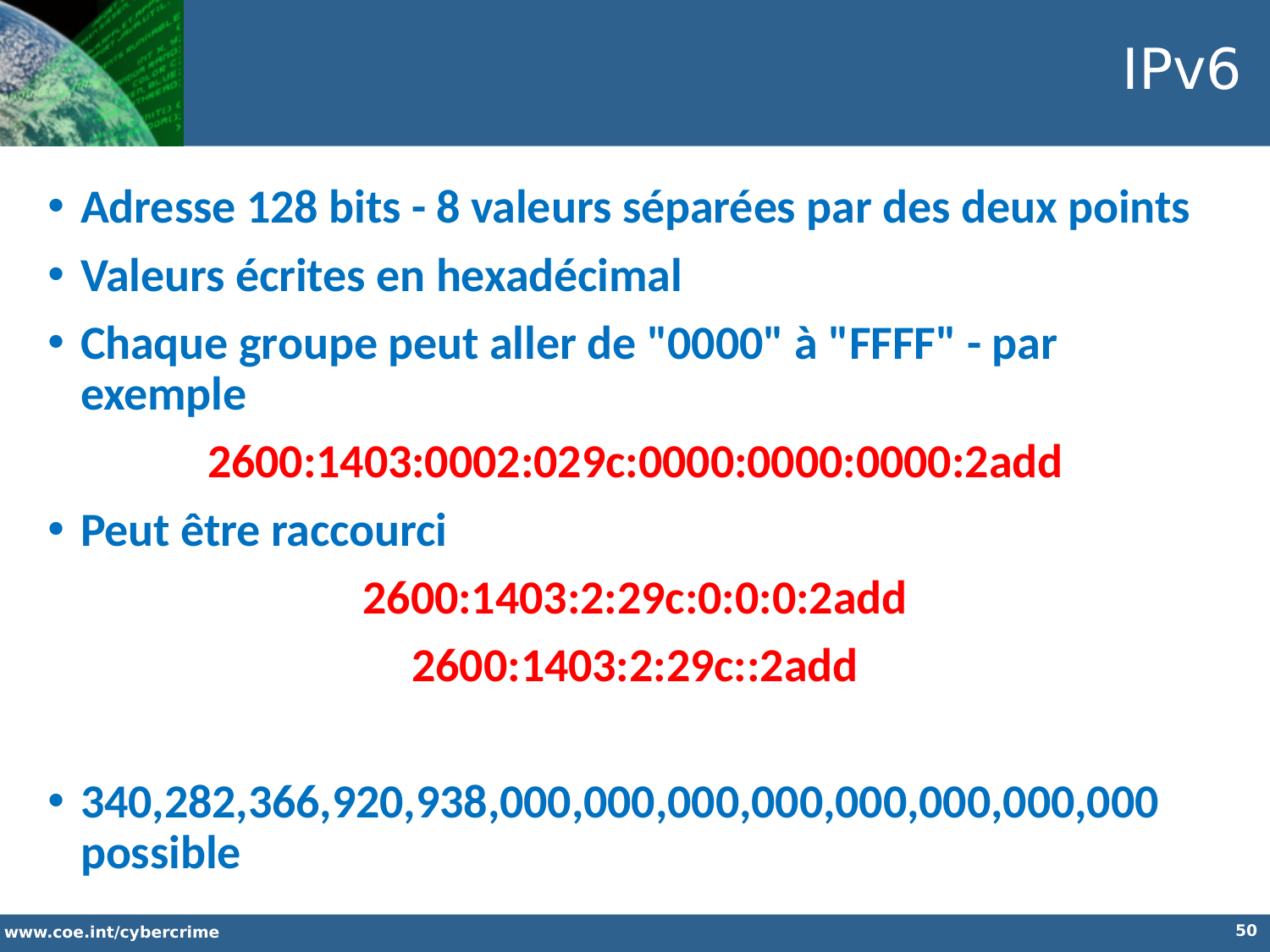

IPv6
Adresse 128 bits - 8 valeurs séparées par des deux points
Valeurs écrites en hexadécimal
Chaque groupe peut aller de "0000" à "FFFF" - par exemple
2600:1403:0002:029c:0000:0000:0000:2add
Peut être raccourci
2600:1403:2:29c:0:0:0:2add
2600:1403:2:29c::2add

340,282,366,920,938,000,000,000,000,000,000,000,000 possible